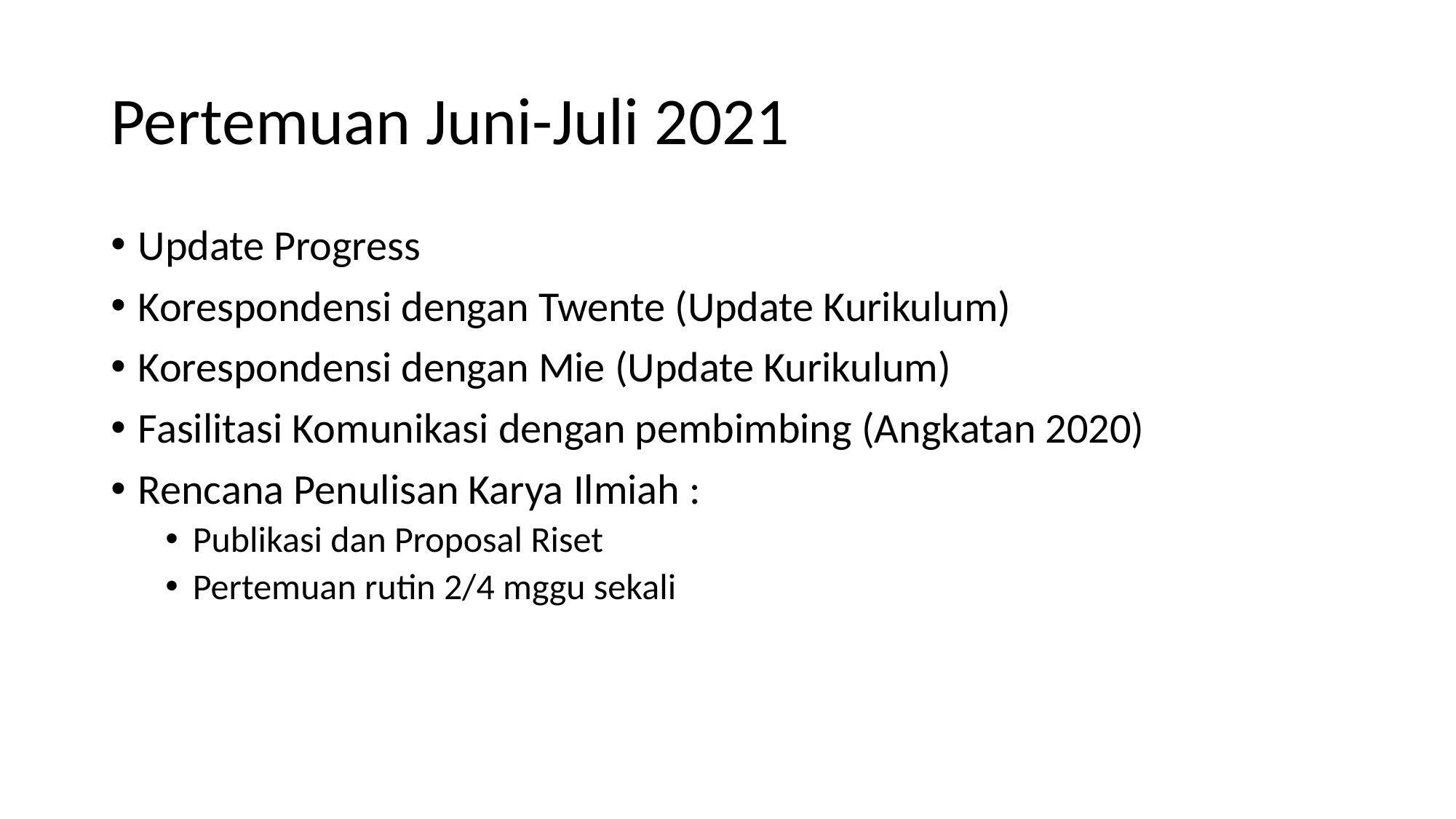

# Pertemuan Juni-Juli 2021
Update Progress
Korespondensi dengan Twente (Update Kurikulum)
Korespondensi dengan Mie (Update Kurikulum)
Fasilitasi Komunikasi dengan pembimbing (Angkatan 2020)
Rencana Penulisan Karya Ilmiah :
Publikasi dan Proposal Riset
Pertemuan rutin 2/4 mggu sekali